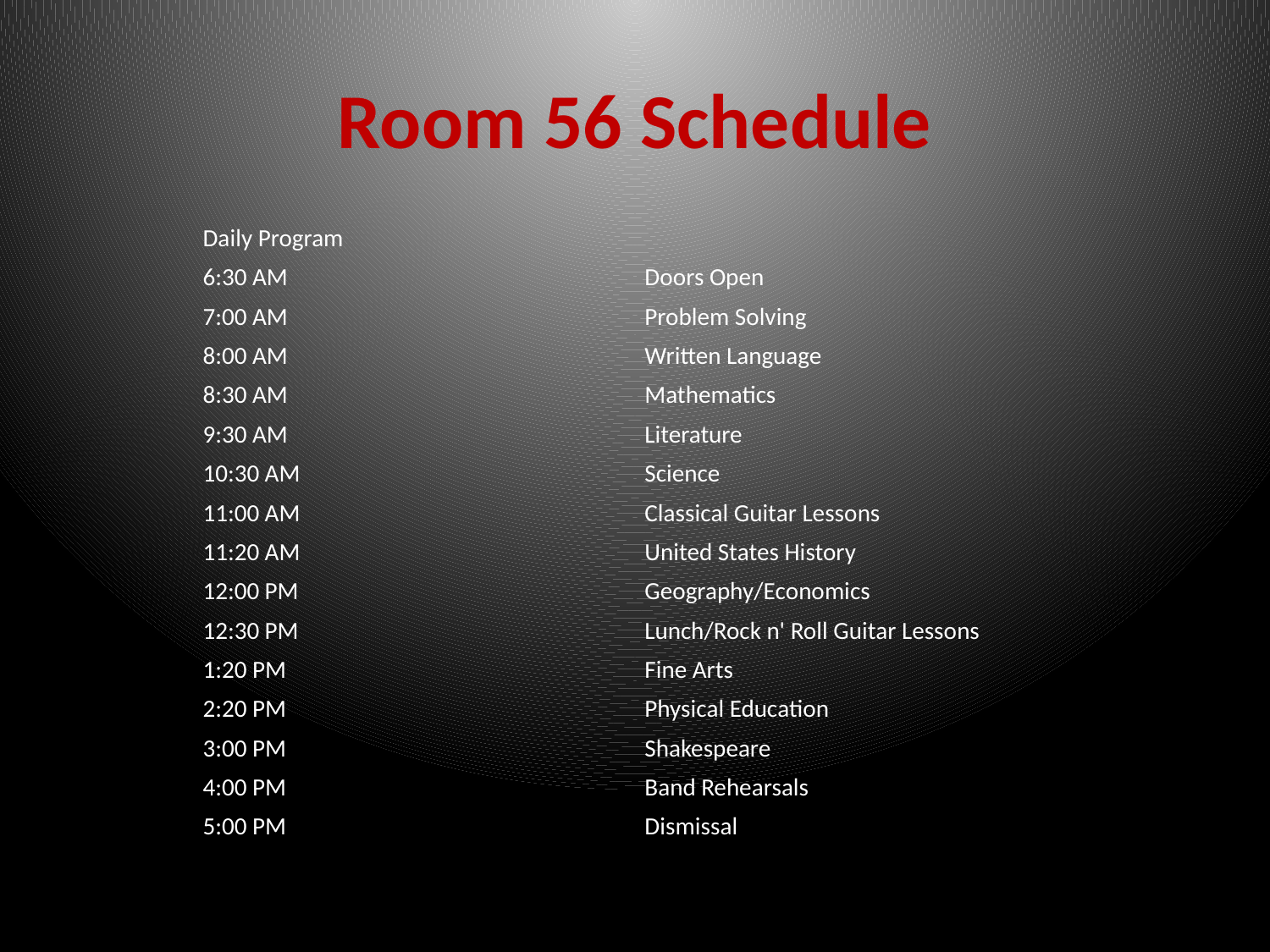

# Room 56 Schedule
| Daily Program |  |
| --- | --- |
| 6:30 AM | Doors Open |
| 7:00 AM | Problem Solving |
| 8:00 AM | Written Language |
| 8:30 AM | Mathematics |
| 9:30 AM | Literature |
| 10:30 AM | Science |
| 11:00 AM | Classical Guitar Lessons |
| 11:20 AM | United States History |
| 12:00 PM | Geography/Economics |
| 12:30 PM | Lunch/Rock n' Roll Guitar Lessons |
| 1:20 PM | Fine Arts |
| 2:20 PM | Physical Education |
| 3:00 PM | Shakespeare |
| 4:00 PM | Band Rehearsals |
| 5:00 PM | Dismissal |